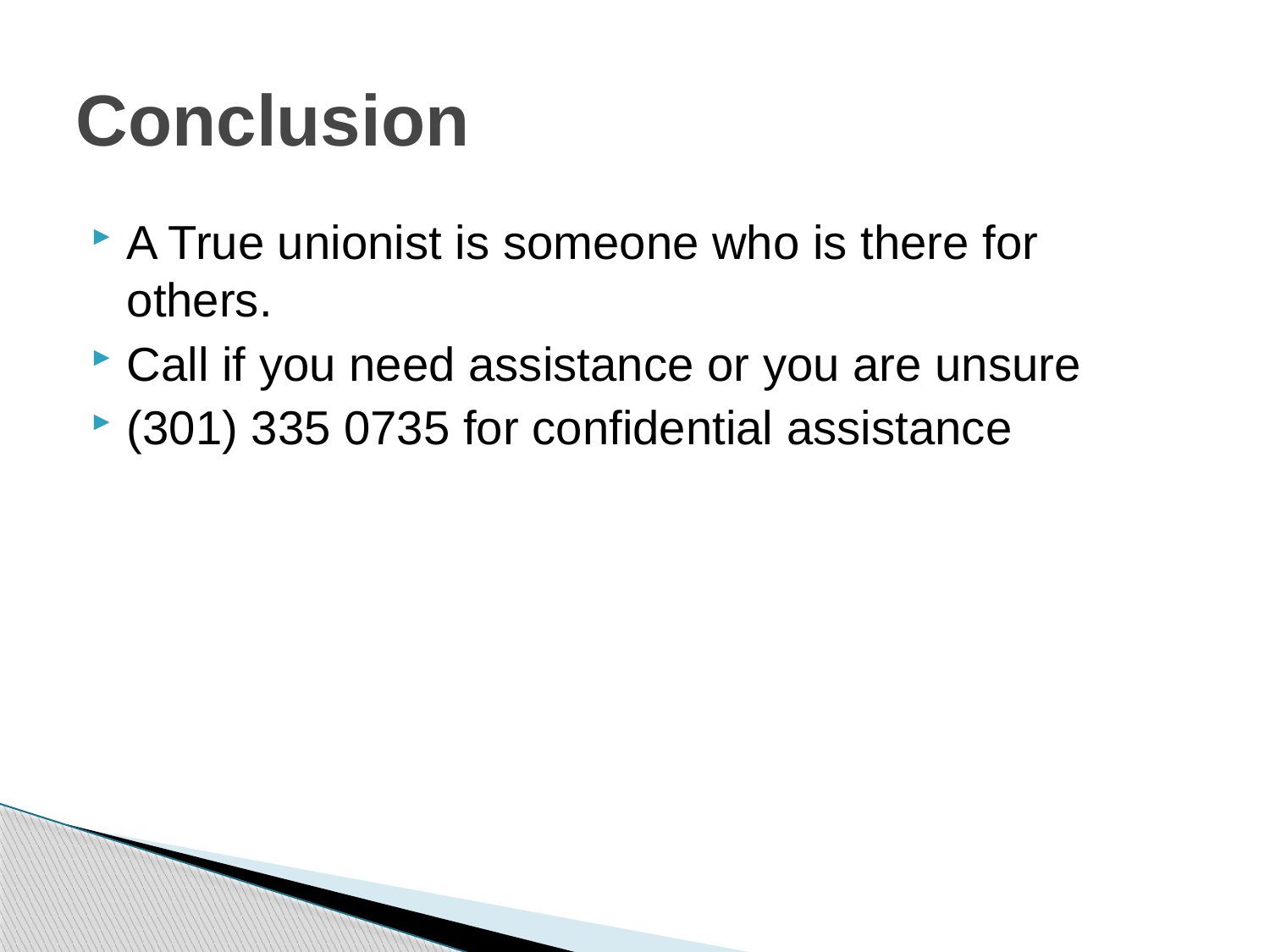

# Conclusion
A True unionist is someone who is there for others.
Call if you need assistance or you are unsure
(301) 335 0735 for confidential assistance